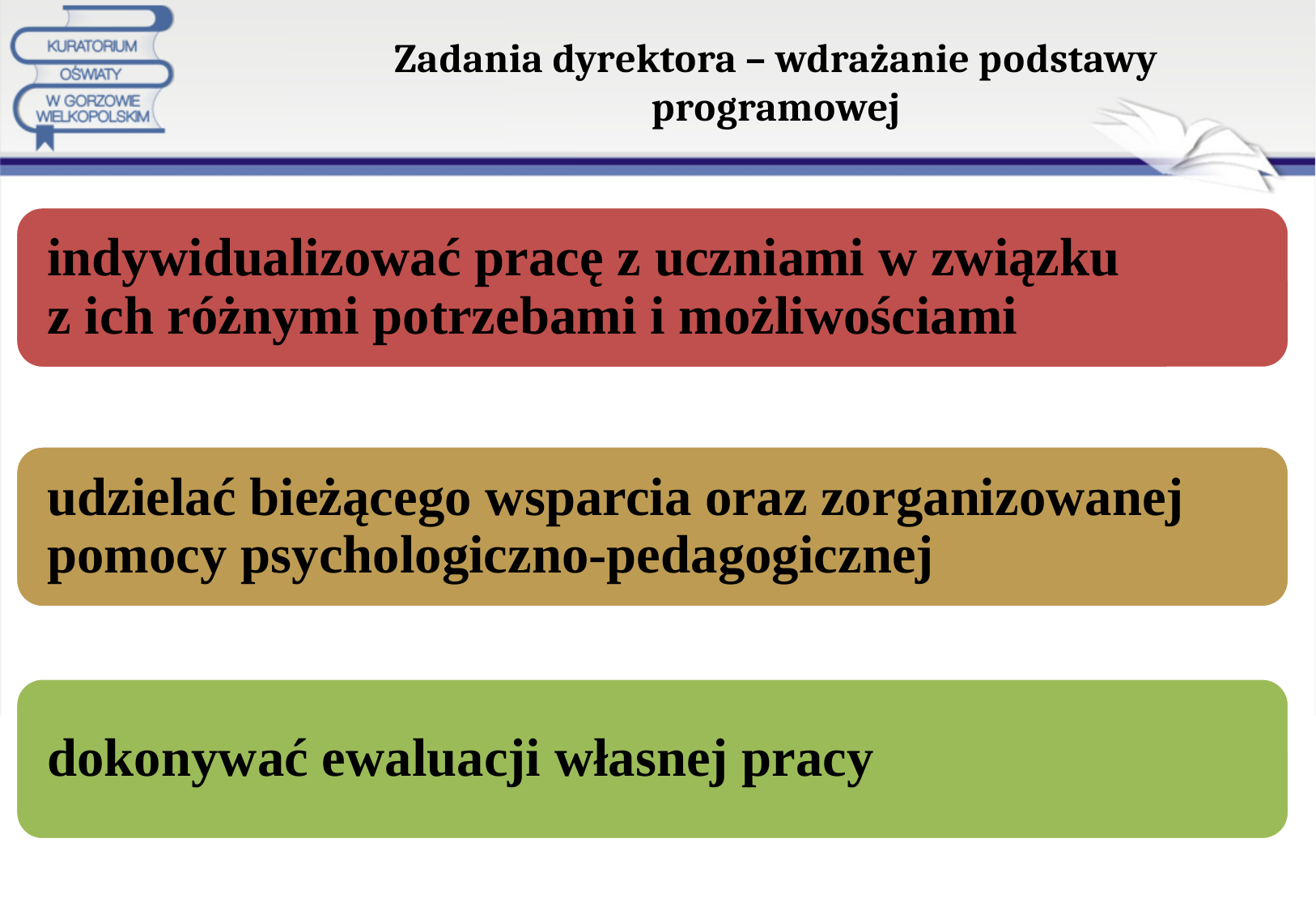

# Zadania dyrektora – wdrażanie podstawy programowej

indywidualizować pracę z uczniami w związku
z ich różnymi potrzebami i możliwościami

udzielać bieżącego wsparcia oraz zorganizowanej pomocy psychologiczno-pedagogicznej
dokonywać ewaluacji własnej pracy